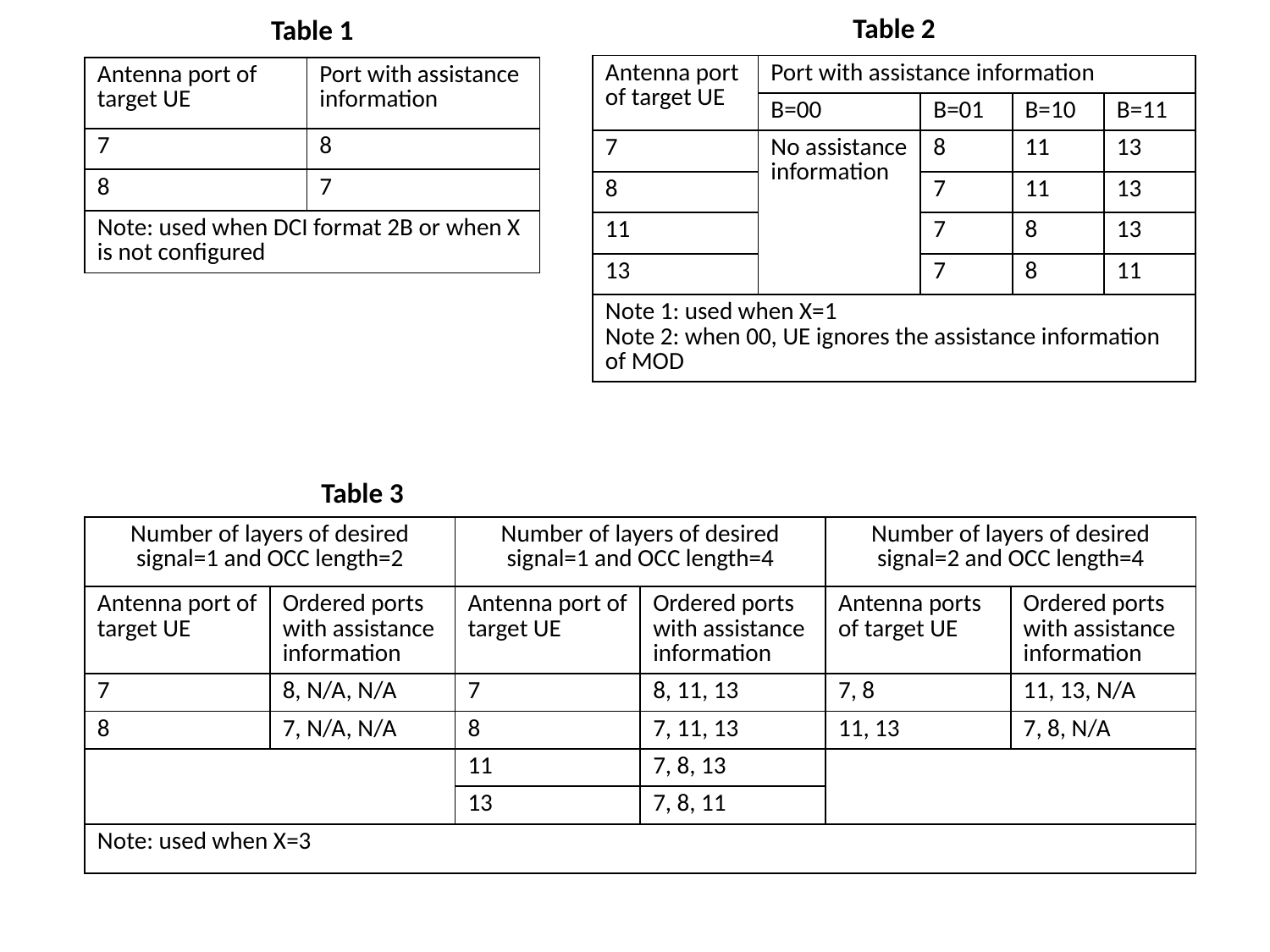

| Table 2 |  |  |  |  |
| --- | --- | --- | --- | --- |
| Antenna port of target UE | Port with assistance information |  |  |  |
|  | B=00 | B=01 | B=10 | B=11 |
| 7 | No assistance information | 8 | 11 | 13 |
| 8 |  | 7 | 11 | 13 |
| 11 |  | 7 | 8 | 13 |
| 13 |  | 7 | 8 | 11 |
| Note 1: used when X=1 Note 2: when 00, UE ignores the assistance information of MOD |  |  |  |  |
| Table 1 |  |
| --- | --- |
| Antenna port of target UE | Port with assistance information |
| 7 | 8 |
| 8 | 7 |
| Note: used when DCI format 2B or when X is not configured |  |
| Table 3 |  |  |  |  |  |
| --- | --- | --- | --- | --- | --- |
| Number of layers of desired signal=1 and OCC length=2 |  | Number of layers of desired signal=1 and OCC length=4 |  | Number of layers of desired signal=2 and OCC length=4 |  |
| Antenna port of target UE | Ordered ports with assistance information | Antenna port of target UE | Ordered ports with assistance information | Antenna ports of target UE | Ordered ports with assistance information |
| 7 | 8, N/A, N/A | 7 | 8, 11, 13 | 7, 8 | 11, 13, N/A |
| 8 | 7, N/A, N/A | 8 | 7, 11, 13 | 11, 13 | 7, 8, N/A |
|  |  | 11 | 7, 8, 13 |  |  |
|  |  | 13 | 7, 8, 11 |  |  |
| Note: used when X=3 |  |  |  |  |  |